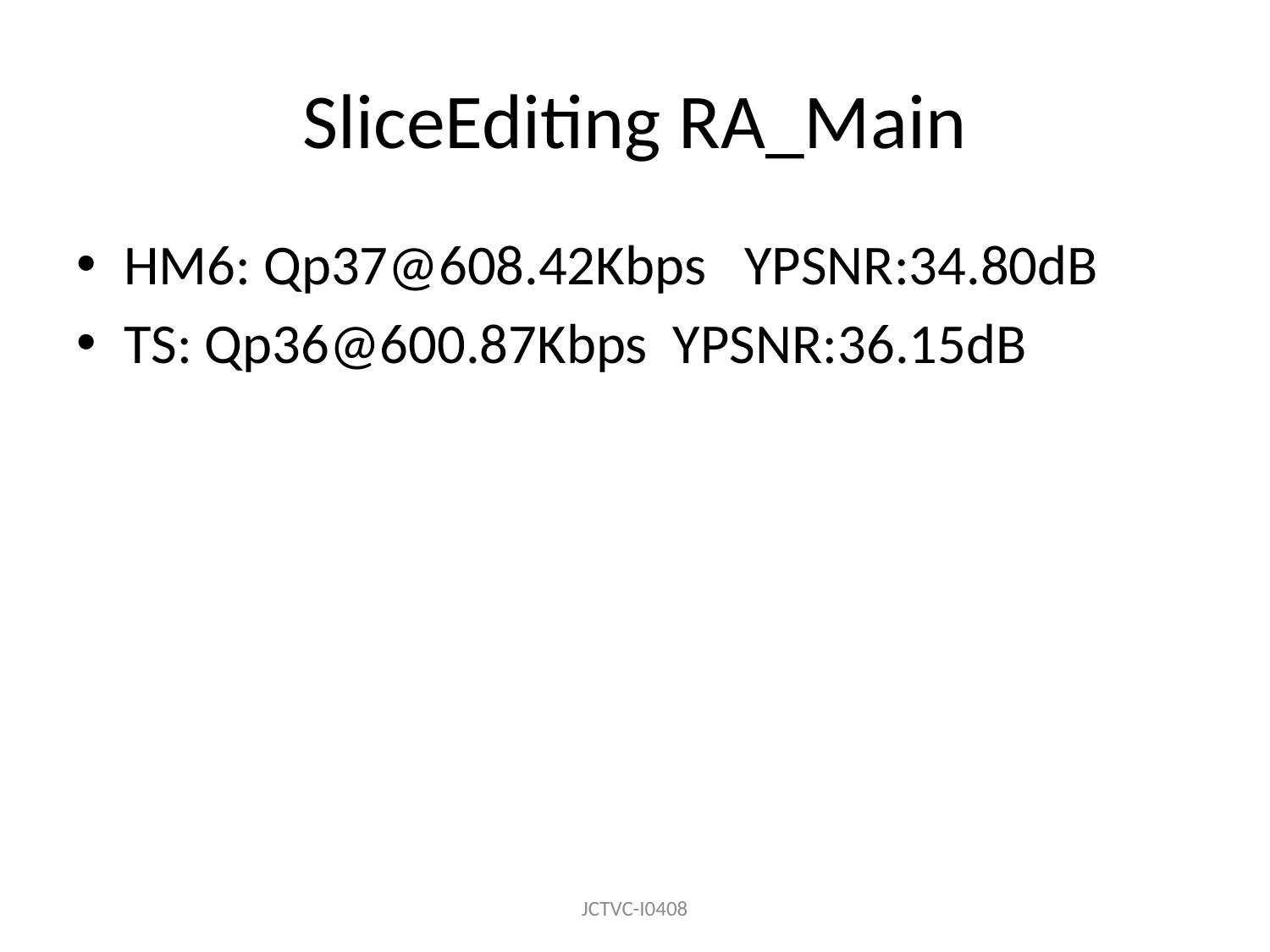

# SliceEditing RA_Main
HM6: Qp37@608.42Kbps   YPSNR:34.80dB
TS: Qp36@600.87Kbps  YPSNR:36.15dB
JCTVC-I0408